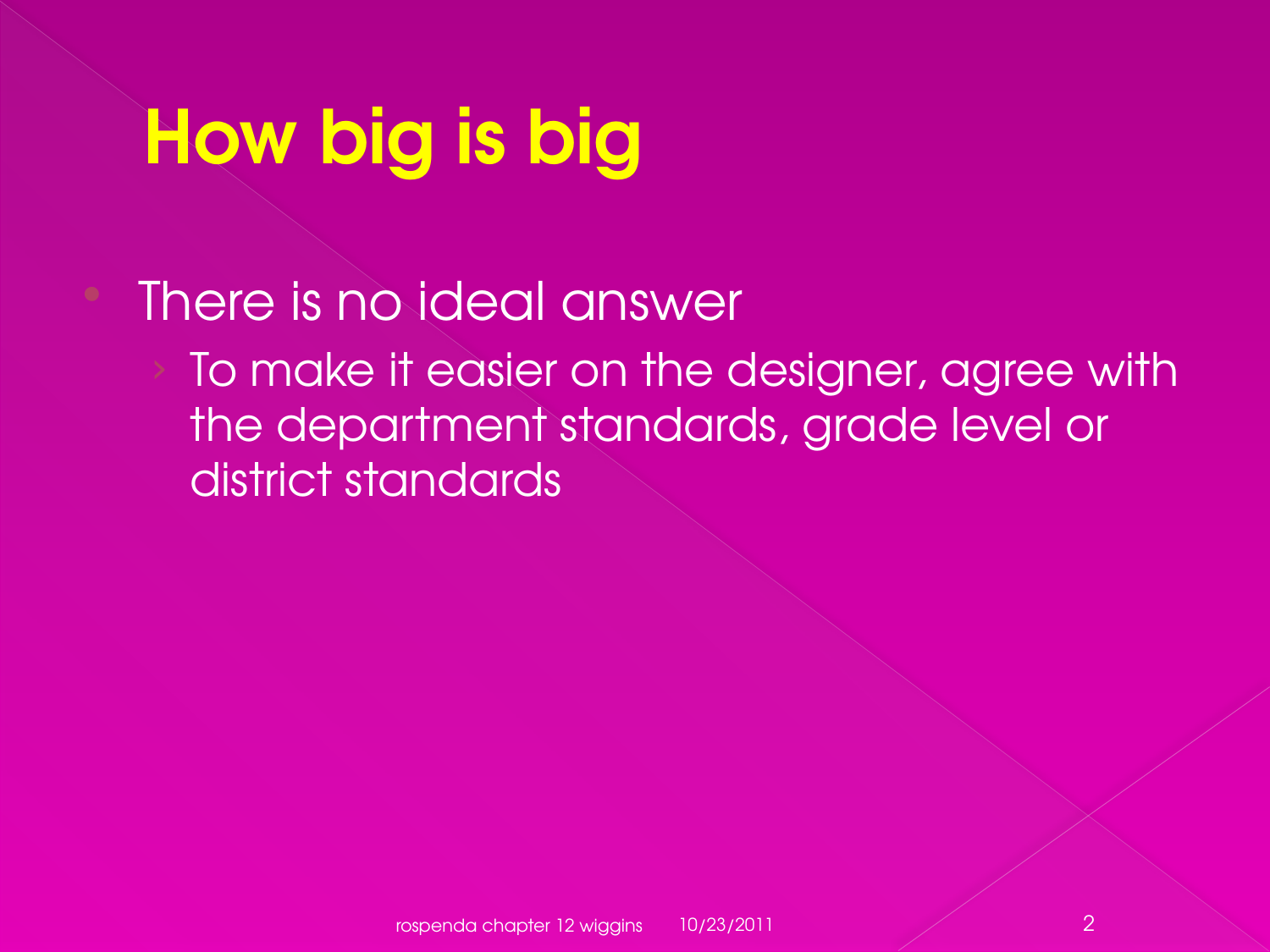

# How big is big
There is no ideal answer
To make it easier on the designer, agree with the department standards, grade level or district standards
10/23/2011
rospenda chapter 12 wiggins
2